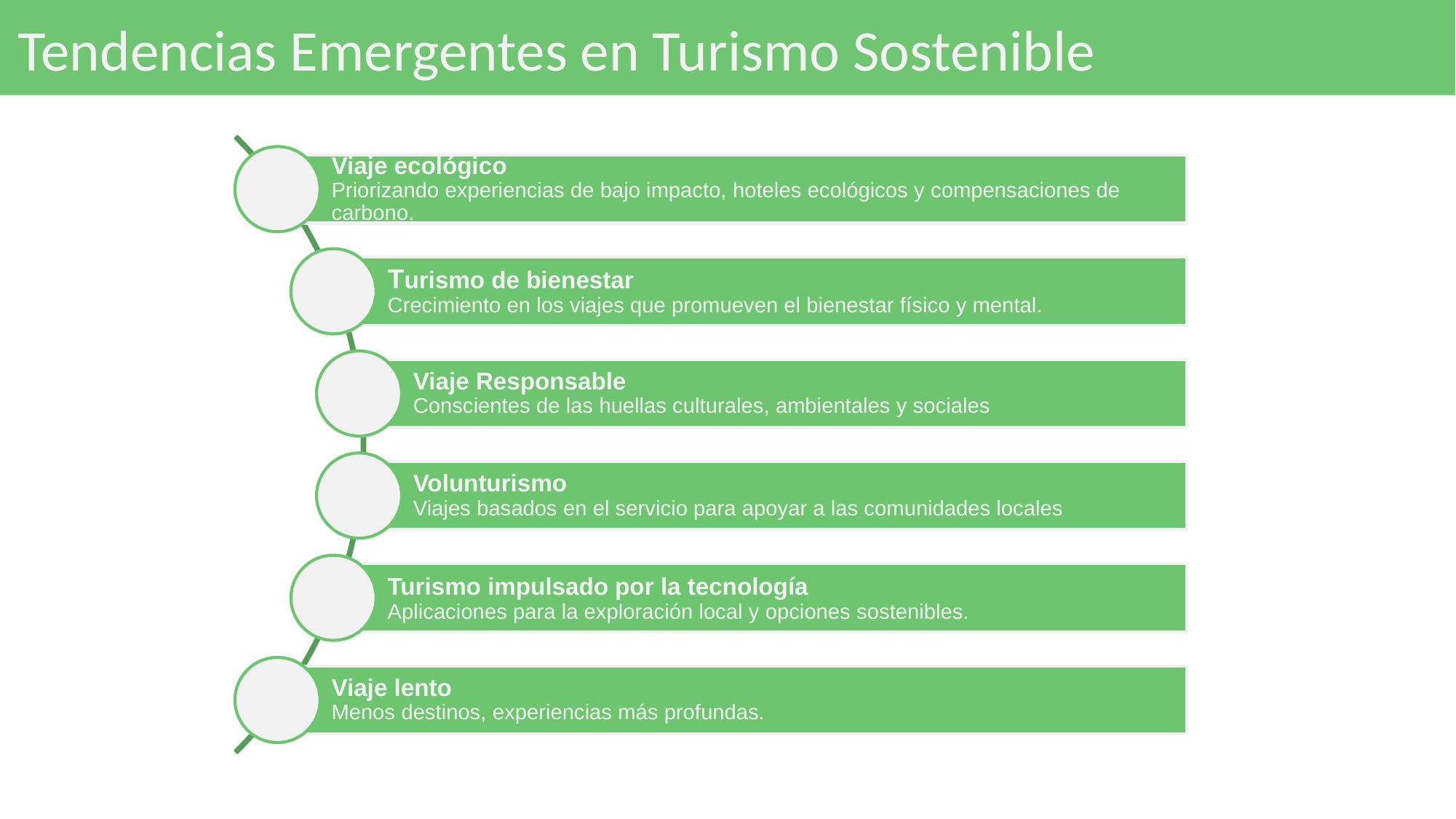

Viaje ecológico
Priorizando experiencias de bajo impacto, hoteles ecológicos y compensaciones de carbono.

Turismo de bienestar
Crecimiento en los viajes que promueven el bienestar físico y mental.

Viaje Responsable
Conscientes de las huellas culturales, ambientales y sociales

Volunturismo
Viajes basados en el servicio para apoyar a las comunidades locales

Turismo impulsado por la tecnología
Aplicaciones para la exploración local y opciones sostenibles.

Viaje lento
Menos destinos, experiencias más profundas.
# Tendencias Emergentes en Turismo Sostenible